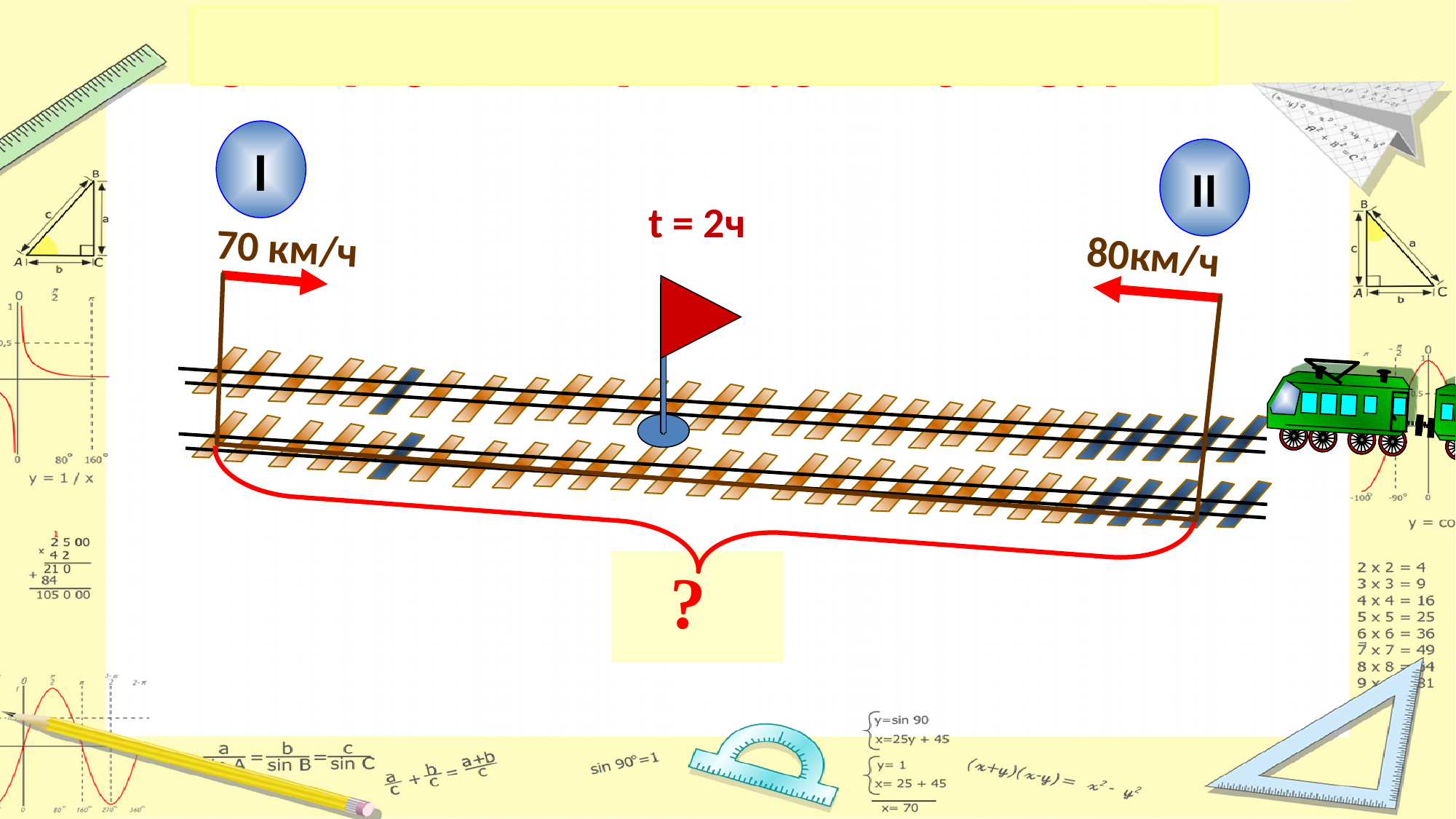

S=
V∙t
V=
S:t
t=
S:v

I
II
70 км/ч
t = 2ч
80км/ч

 ?

7